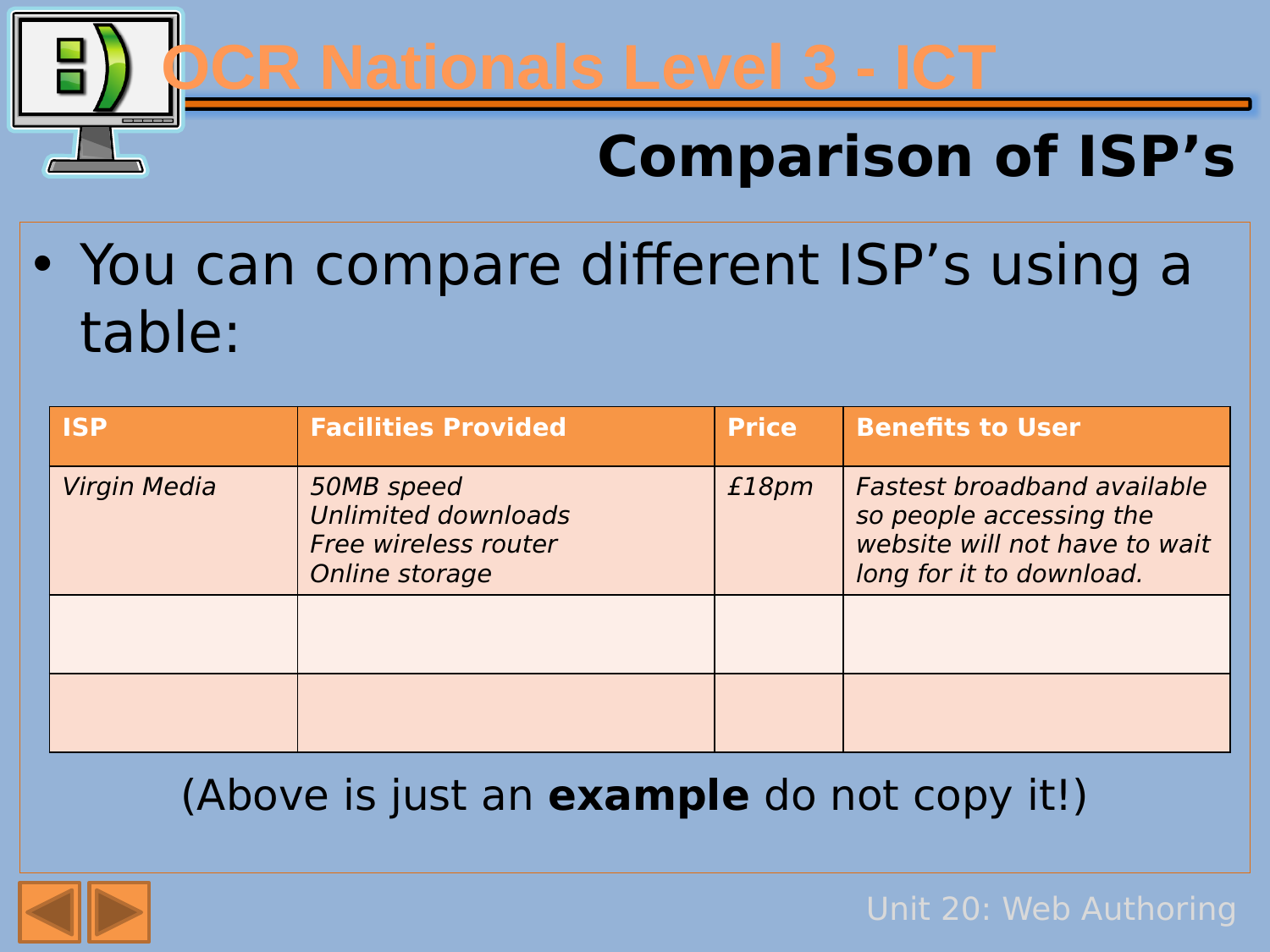

# Comparison of ISP’s
You can compare different ISP’s using a table:

(Above is just an example do not copy it!)

| ISP | Facilities Provided | Price | Benefits to User |
| --- | --- | --- | --- |
| Virgin Media | 50MB speed Unlimited downloads Free wireless router Online storage | £18pm | Fastest broadband available so people accessing the website will not have to wait long for it to download. |
|  |  |  |  |
|  |  |  |  |